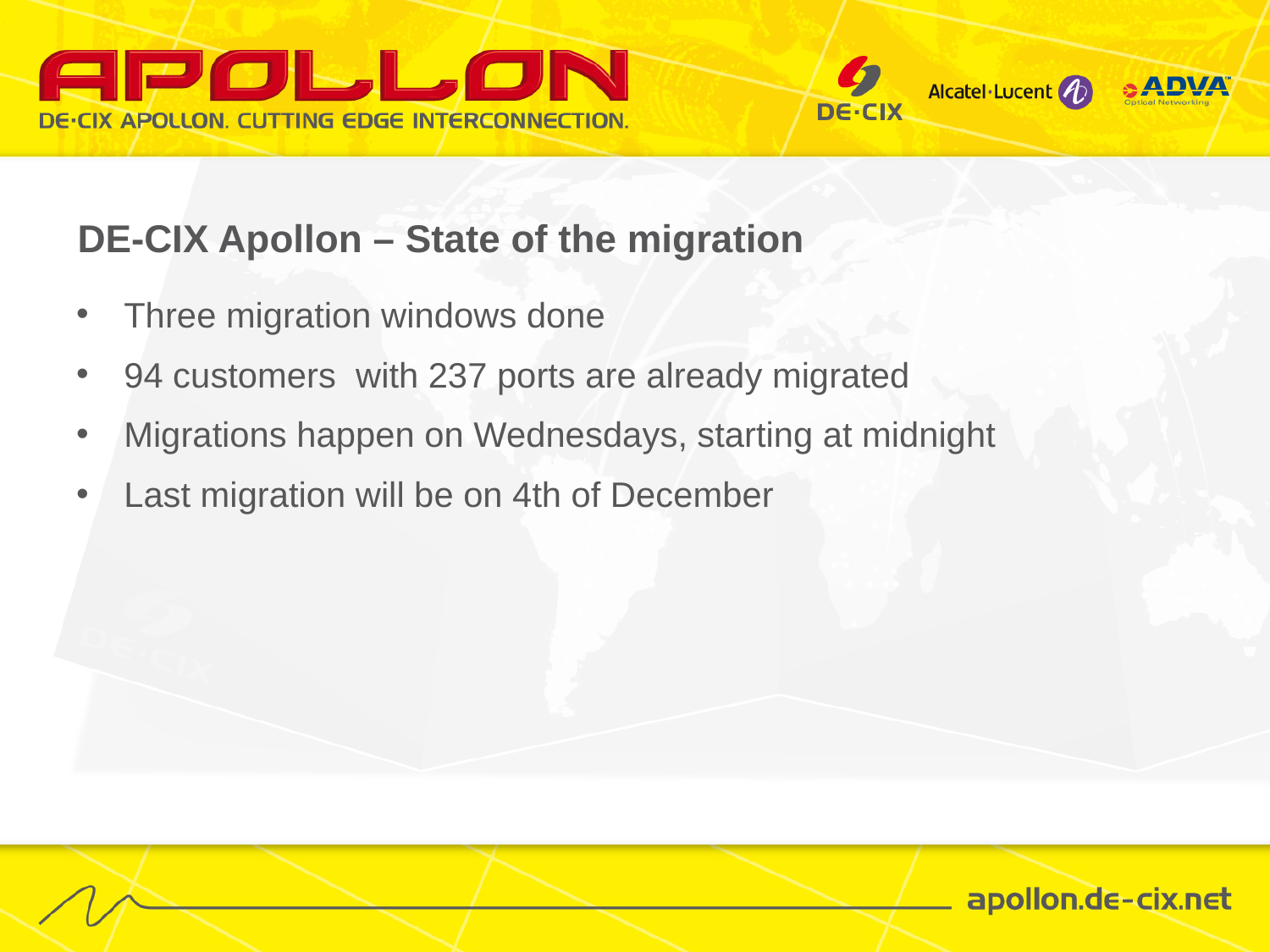

# DE-CIX Apollon – State of the migration
Three migration windows done
94 customers  with 237 ports are already migrated
Migrations happen on Wednesdays, starting at midnight
Last migration will be on 4th of December